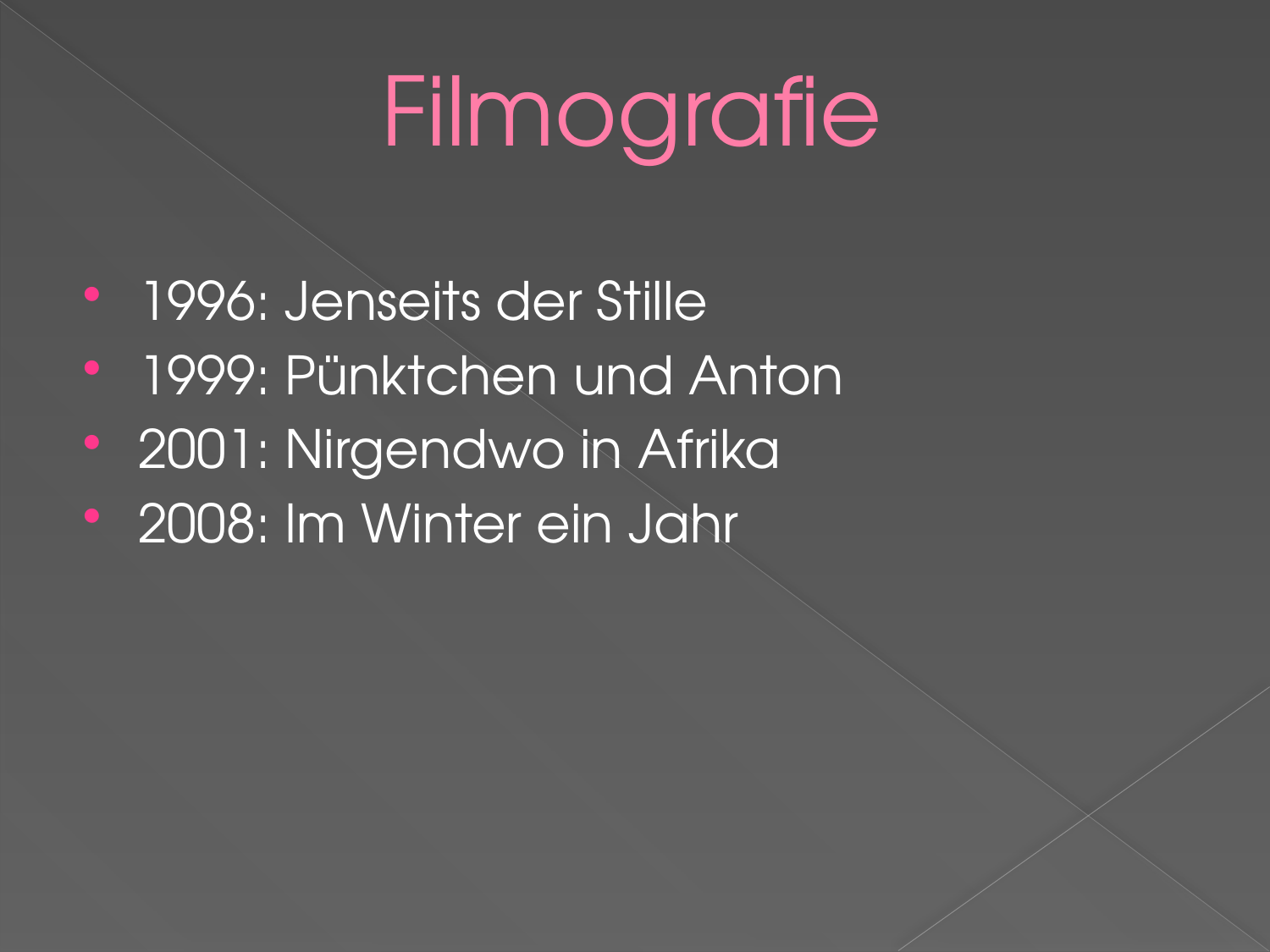

# Filmografie
1996: Jenseits der Stille
1999: Pünktchen und Anton
2001: Nirgendwo in Afrika
2008: Im Winter ein Jahr